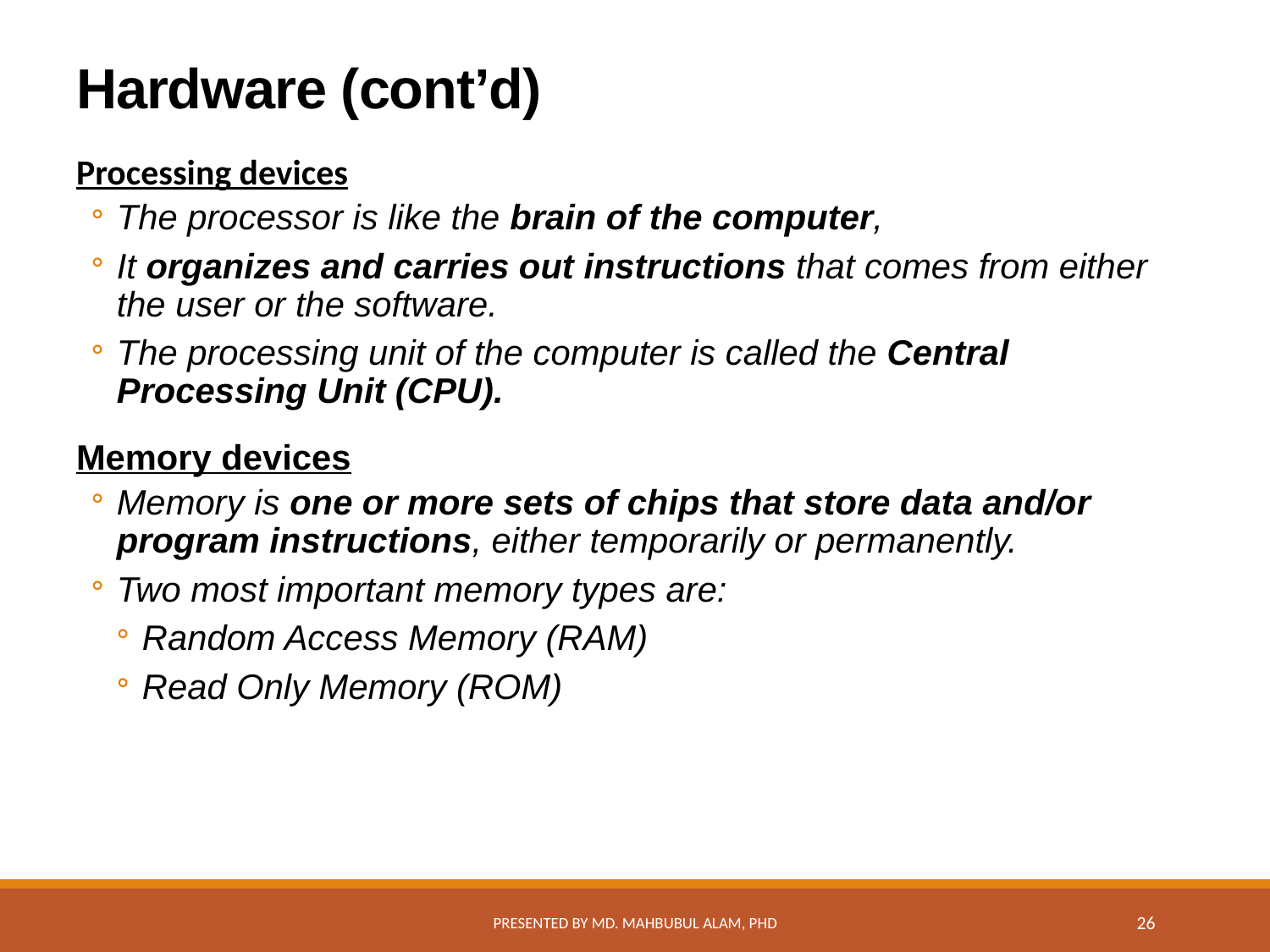

# Hardware (cont’d)
Processing devices
The processor is like the brain of the computer,
It organizes and carries out instructions that comes from either the user or the software.
The processing unit of the computer is called the Central Processing Unit (CPU).
Memory devices
Memory is one or more sets of chips that store data and/or program instructions, either temporarily or permanently.
Two most important memory types are:
Random Access Memory (RAM)
Read Only Memory (ROM)

Presented by Md. Mahbubul Alam, PhD
26